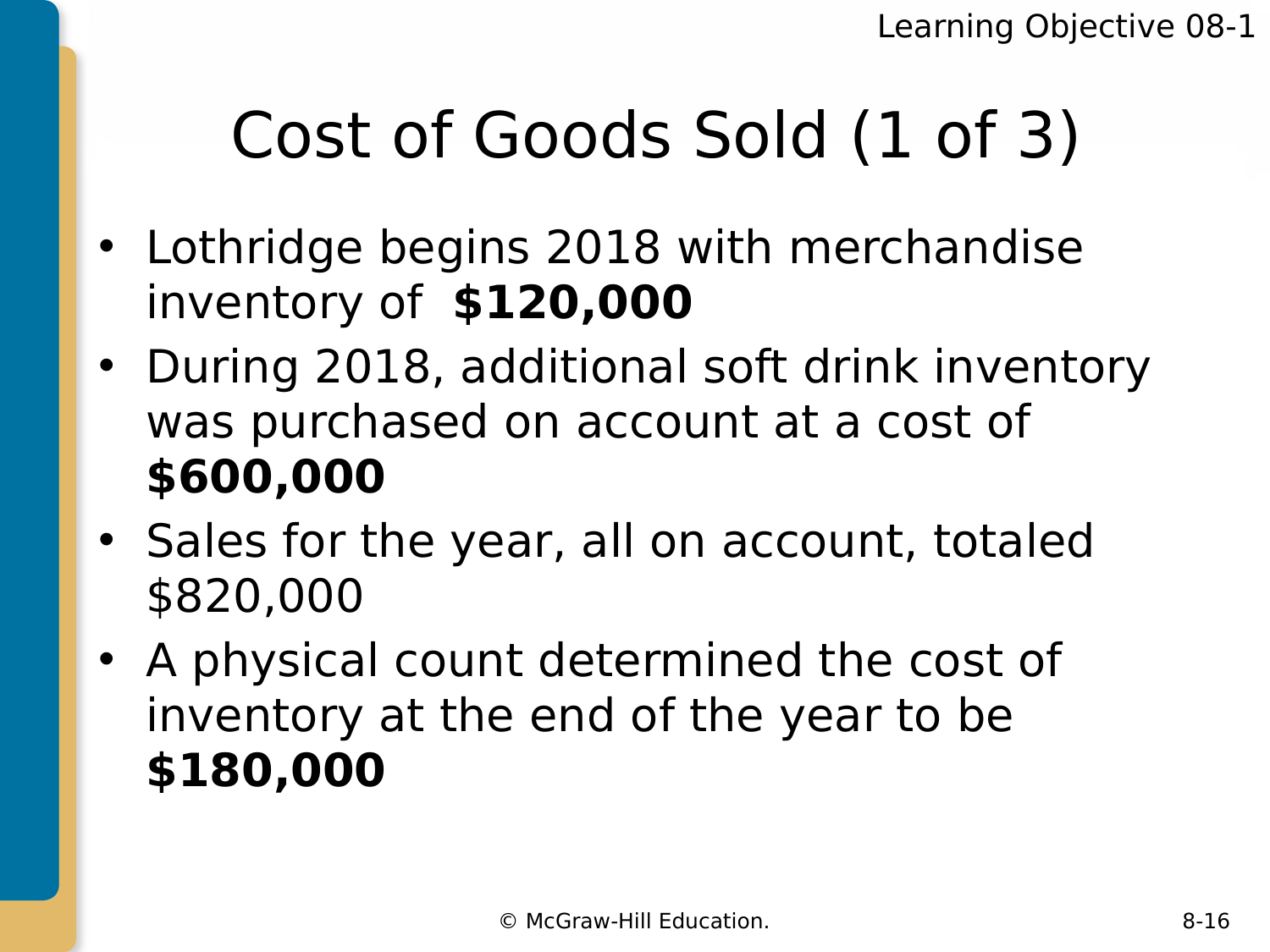

Learning Objective 08-1
# Cost of Goods Sold (1 of 3)
Lothridge begins 2018 with merchandise inventory of  $120,000
During 2018, additional soft drink inventory was purchased on account at a cost of $600,000
Sales for the year, all on account, totaled $820,000
A physical count determined the cost of inventory at the end of the year to be $180,000